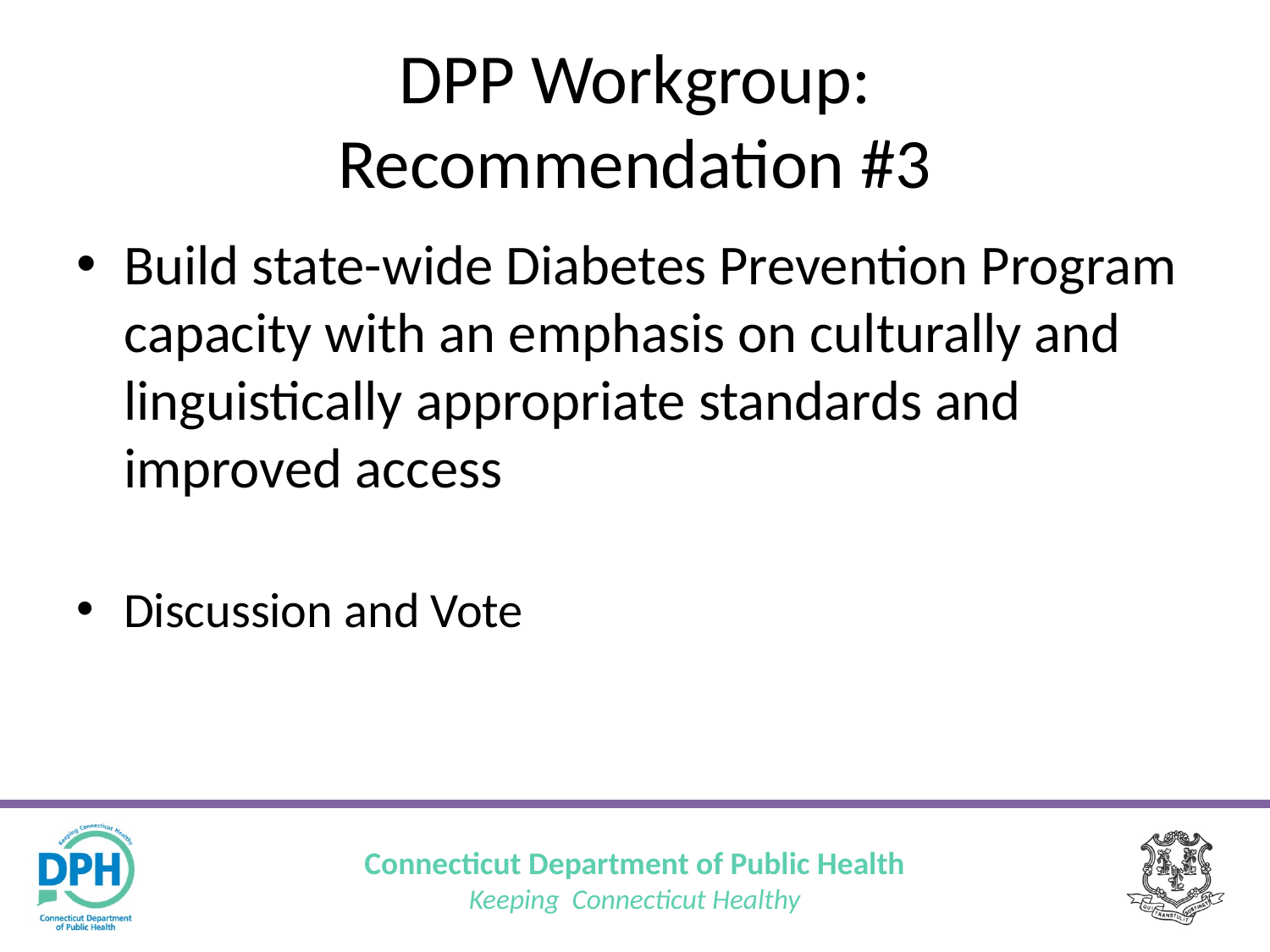

# DPP Workgroup: Recommendation #3
Build state-wide Diabetes Prevention Program capacity with an emphasis on culturally and linguistically appropriate standards and improved access

Discussion and Vote